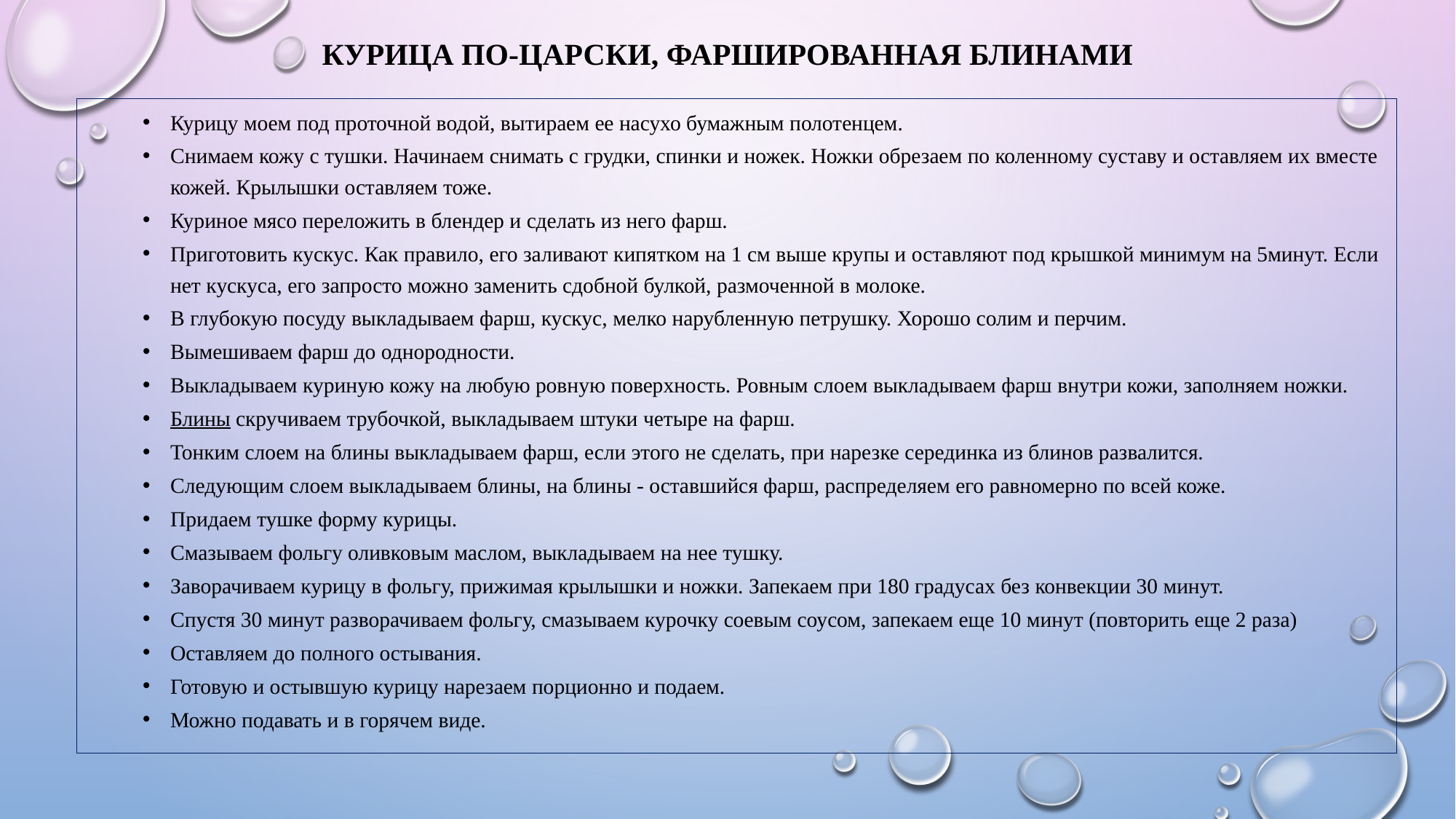

# Курица по-царски, фаршированная блинами
Курицу моем под проточной водой, вытираем ее насухо бумажным полотенцем.
Снимаем кожу с тушки. Начинаем снимать с грудки, спинки и ножек. Ножки обрезаем по коленному суставу и оставляем их вместе кожей. Крылышки оставляем тоже.
Куриное мясо переложить в блендер и сделать из него фарш.
Приготовить кускус. Как правило, его заливают кипятком на 1 см выше крупы и оставляют под крышкой минимум на 5минут. Если нет кускуса, его запросто можно заменить сдобной булкой, размоченной в молоке.
В глубокую посуду выкладываем фарш, кускус, мелко нарубленную петрушку. Хорошо солим и перчим.
Вымешиваем фарш до однородности.
Выкладываем куриную кожу на любую ровную поверхность. Ровным слоем выкладываем фарш внутри кожи, заполняем ножки.
Блины скручиваем трубочкой, выкладываем штуки четыре на фарш.
Тонким слоем на блины выкладываем фарш, если этого не сделать, при нарезке серединка из блинов развалится.
Следующим слоем выкладываем блины, на блины - оставшийся фарш, распределяем его равномерно по всей коже.
Придаем тушке форму курицы.
Смазываем фольгу оливковым маслом, выкладываем на нее тушку.
Заворачиваем курицу в фольгу, прижимая крылышки и ножки. Запекаем при 180 градусах без конвекции 30 минут.
Спустя 30 минут разворачиваем фольгу, смазываем курочку соевым соусом, запекаем еще 10 минут (повторить еще 2 раза)
Оставляем до полного остывания.
Готовую и остывшую курицу нарезаем порционно и подаем.
Можно подавать и в горячем виде.